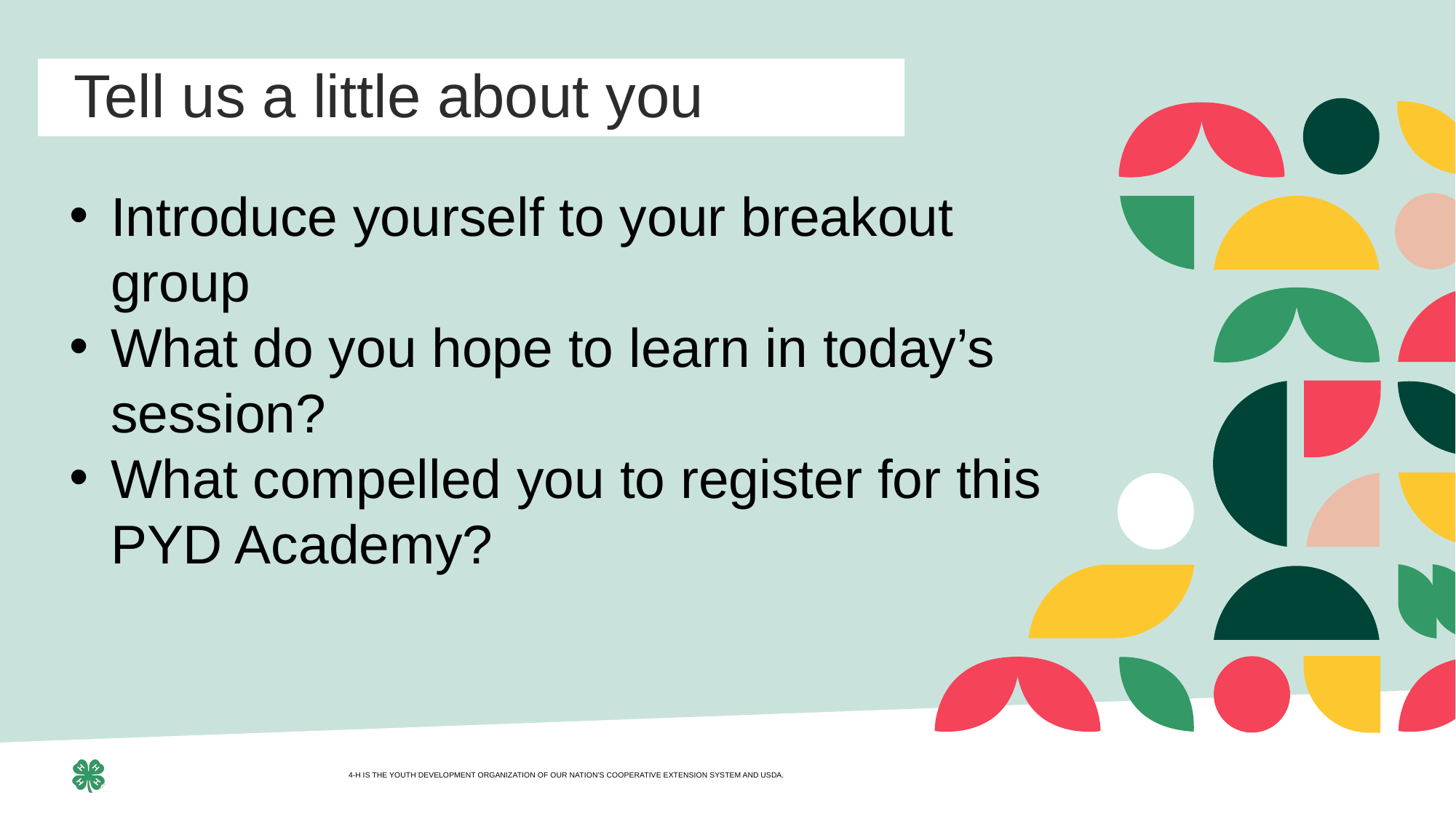

Tell us a little about you
Introduce yourself to your breakout group
What do you hope to learn in today’s session?
What compelled you to register for this PYD Academy?